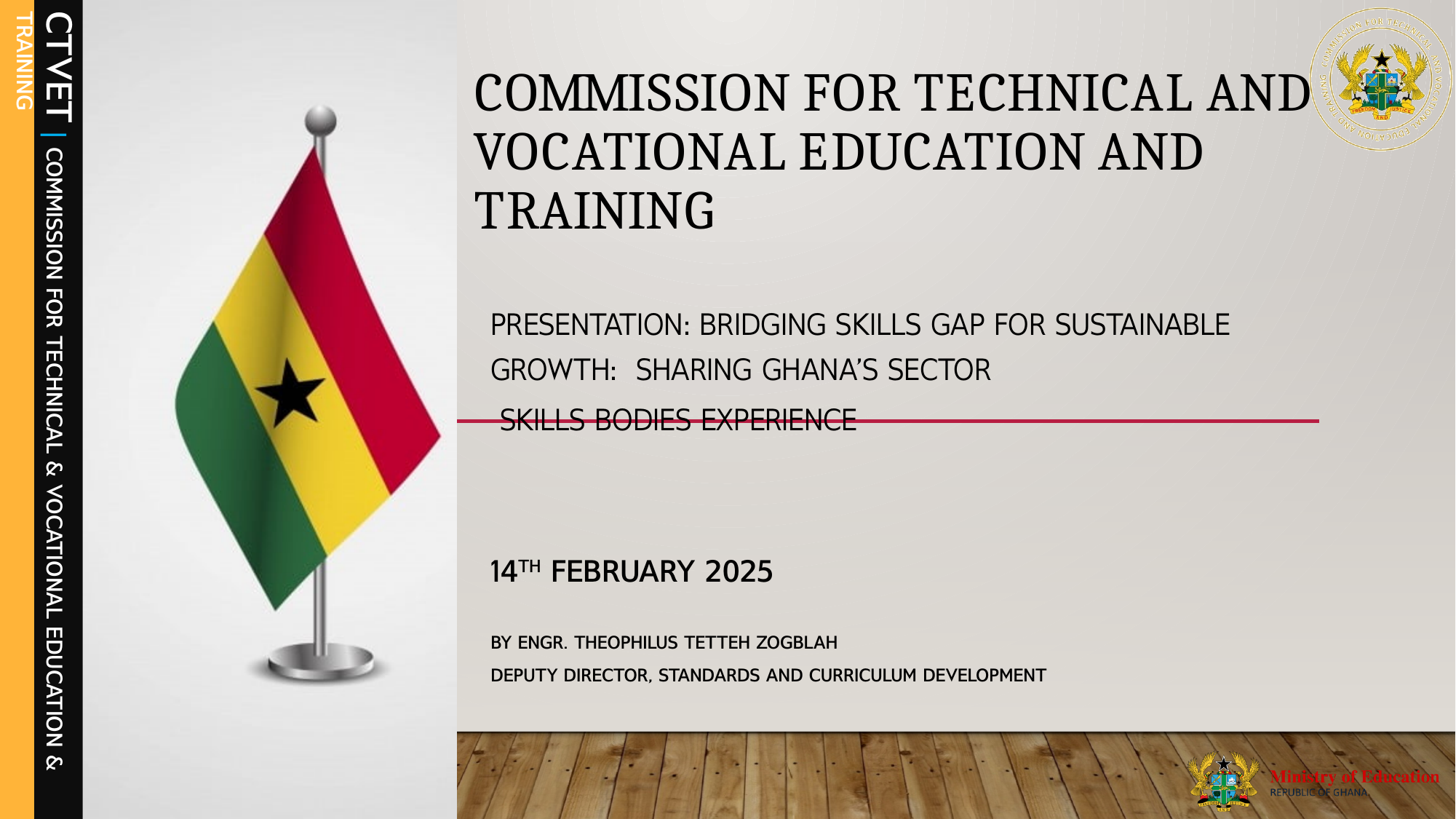

# COMMISSION FOR TECHNICAL AND VOCATIONAL EDUCATION AND TRAINING
PRESENTATION: BRIDGING SKILLS GAP FOR SUSTAINABLE GROWTH:  SHARING GHANA’S SECTOR
 SKILLS BODIES EXPERIENCE

14TH FEBRUARY 2025

By Engr. Theophilus Tetteh Zogblah
Deputy Director, Standards and Curriculum Development